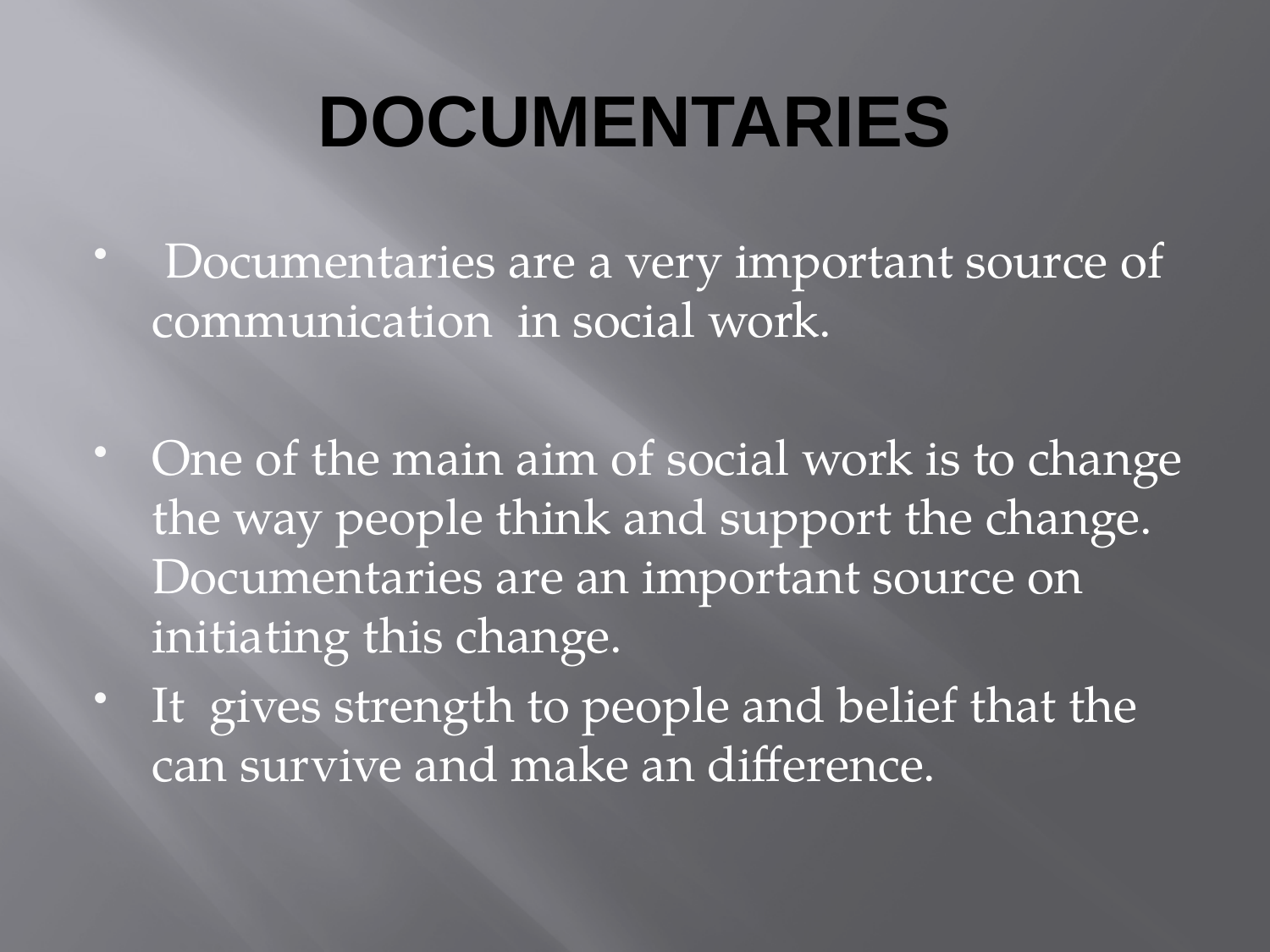

# DOCUMENTARIES
 Documentaries are a very important source of communication  in social work.

One of the main aim of social work is to change the way people think and support the change. Documentaries are an important source on initiating this change.
It  gives strength to people and belief that the can survive and make an difference.